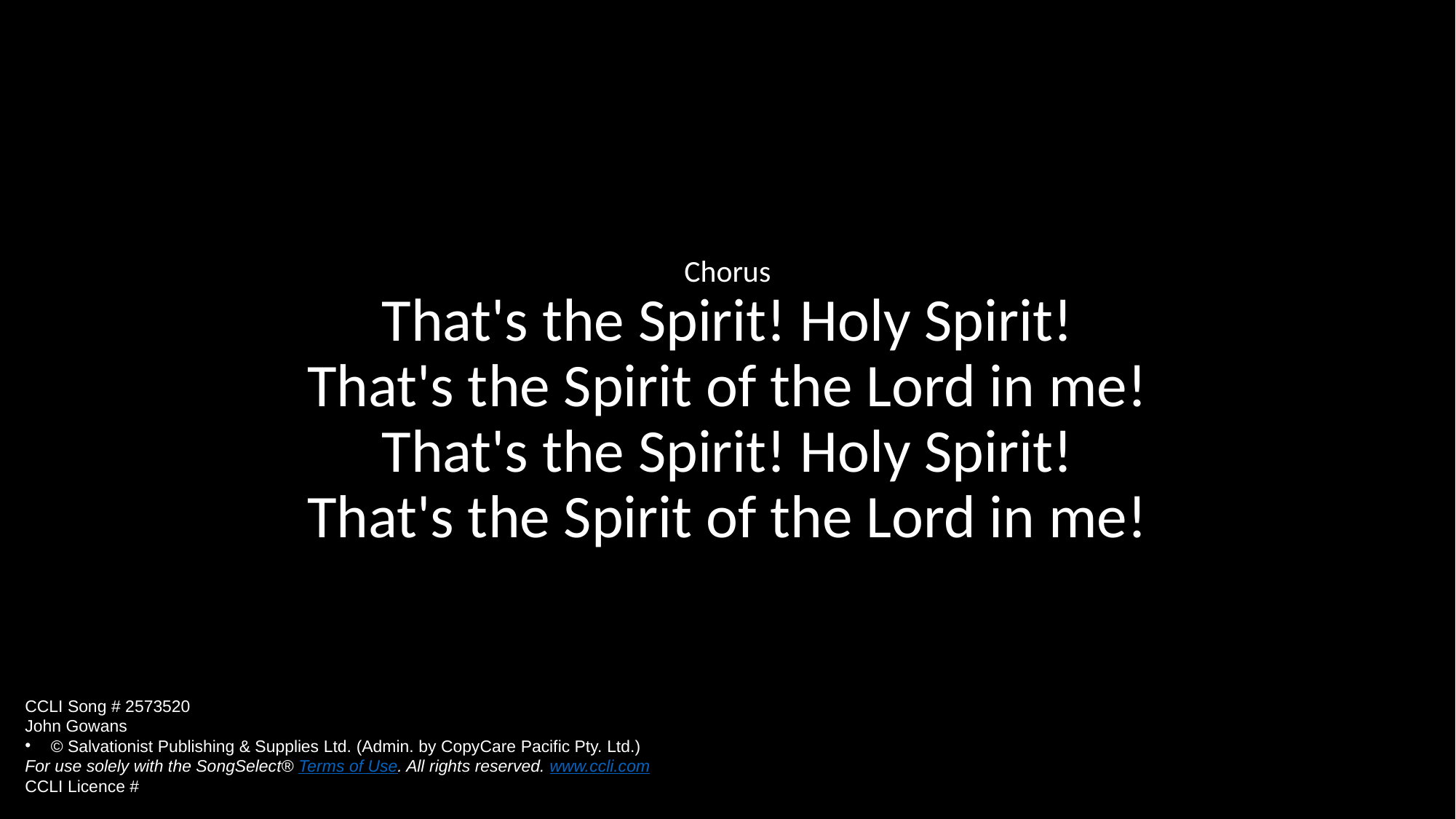

Chorus
That's the Spirit! Holy Spirit!
That's the Spirit of the Lord in me!
That's the Spirit! Holy Spirit!
That's the Spirit of the Lord in me!
CCLI Song # 2573520
John Gowans
© Salvationist Publishing & Supplies Ltd. (Admin. by CopyCare Pacific Pty. Ltd.)
For use solely with the SongSelect® Terms of Use. All rights reserved. www.ccli.com
CCLI Licence #